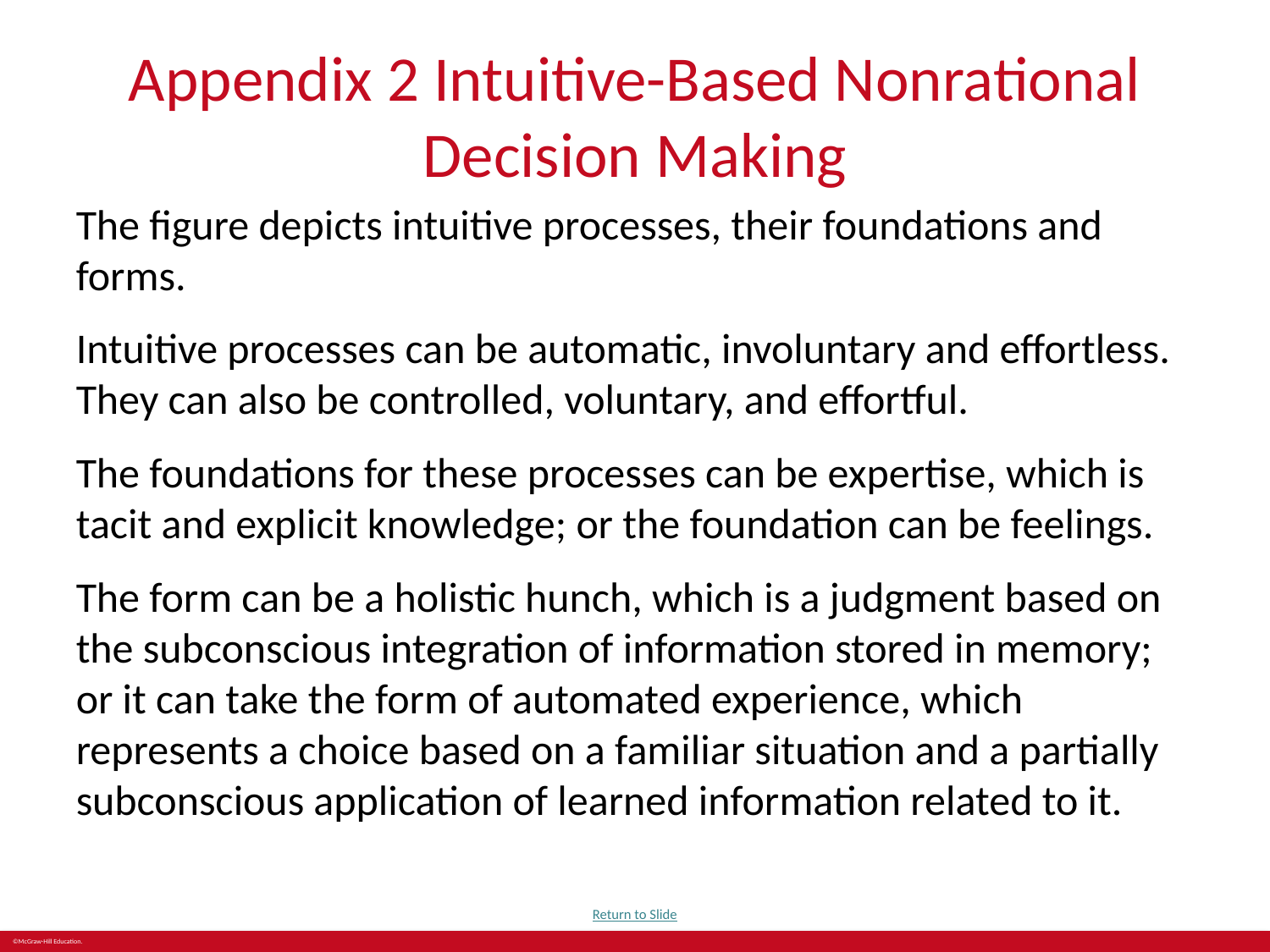

# Appendix 2 Intuitive-Based Nonrational Decision Making
The figure depicts intuitive processes, their foundations and forms.
Intuitive processes can be automatic, involuntary and effortless. They can also be controlled, voluntary, and effortful.
The foundations for these processes can be expertise, which is tacit and explicit knowledge; or the foundation can be feelings.
The form can be a holistic hunch, which is a judgment based on the subconscious integration of information stored in memory; or it can take the form of automated experience, which represents a choice based on a familiar situation and a partially subconscious application of learned information related to it.
Return to Slide